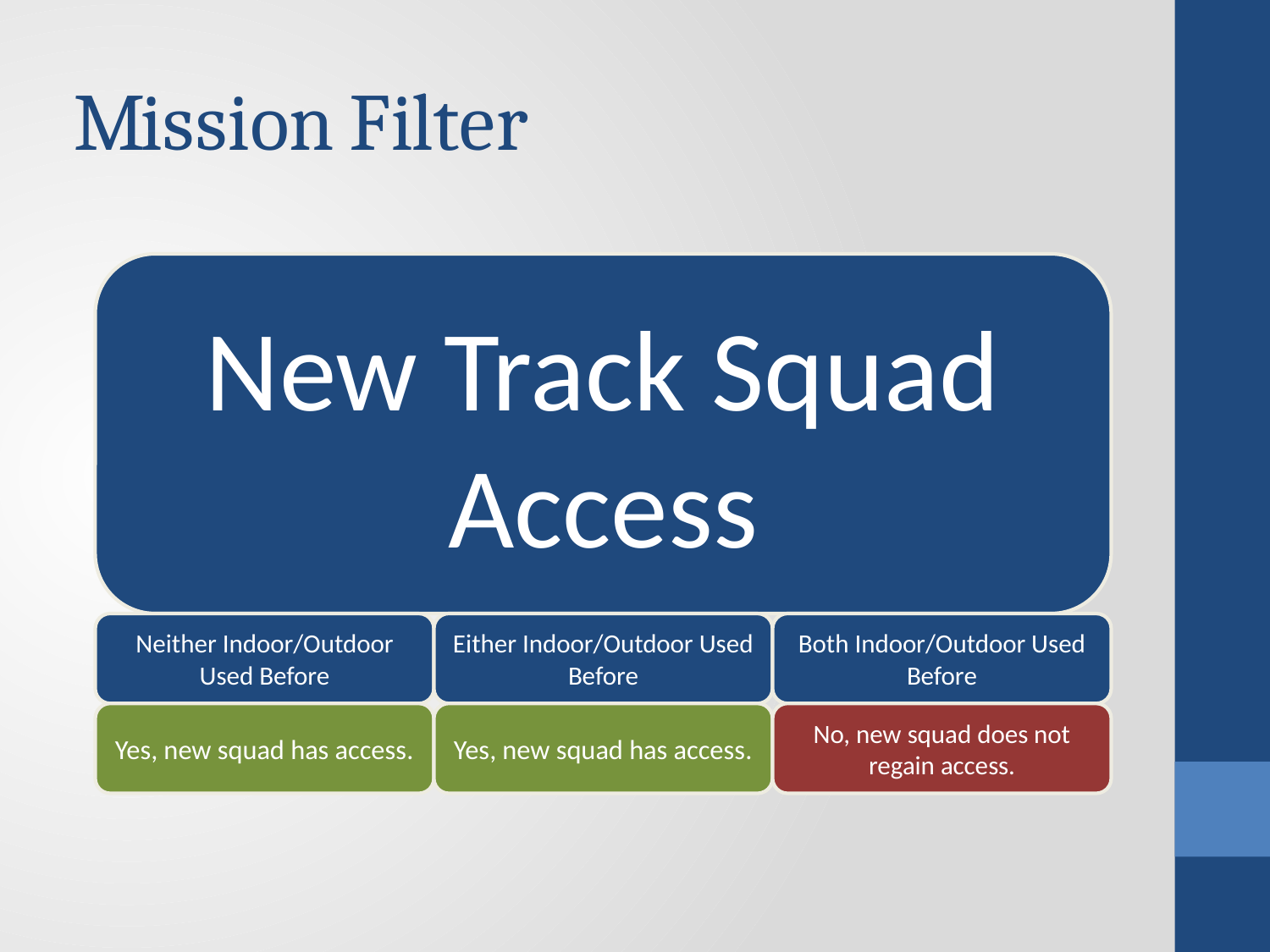

# Mission Filter
New Track Squad Access
Neither Indoor/Outdoor Used Before
Either Indoor/Outdoor Used Before
Yes, new squad has access.
Both Indoor/Outdoor Used Before
No, new squad does not regain access.
Yes, new squad has access.